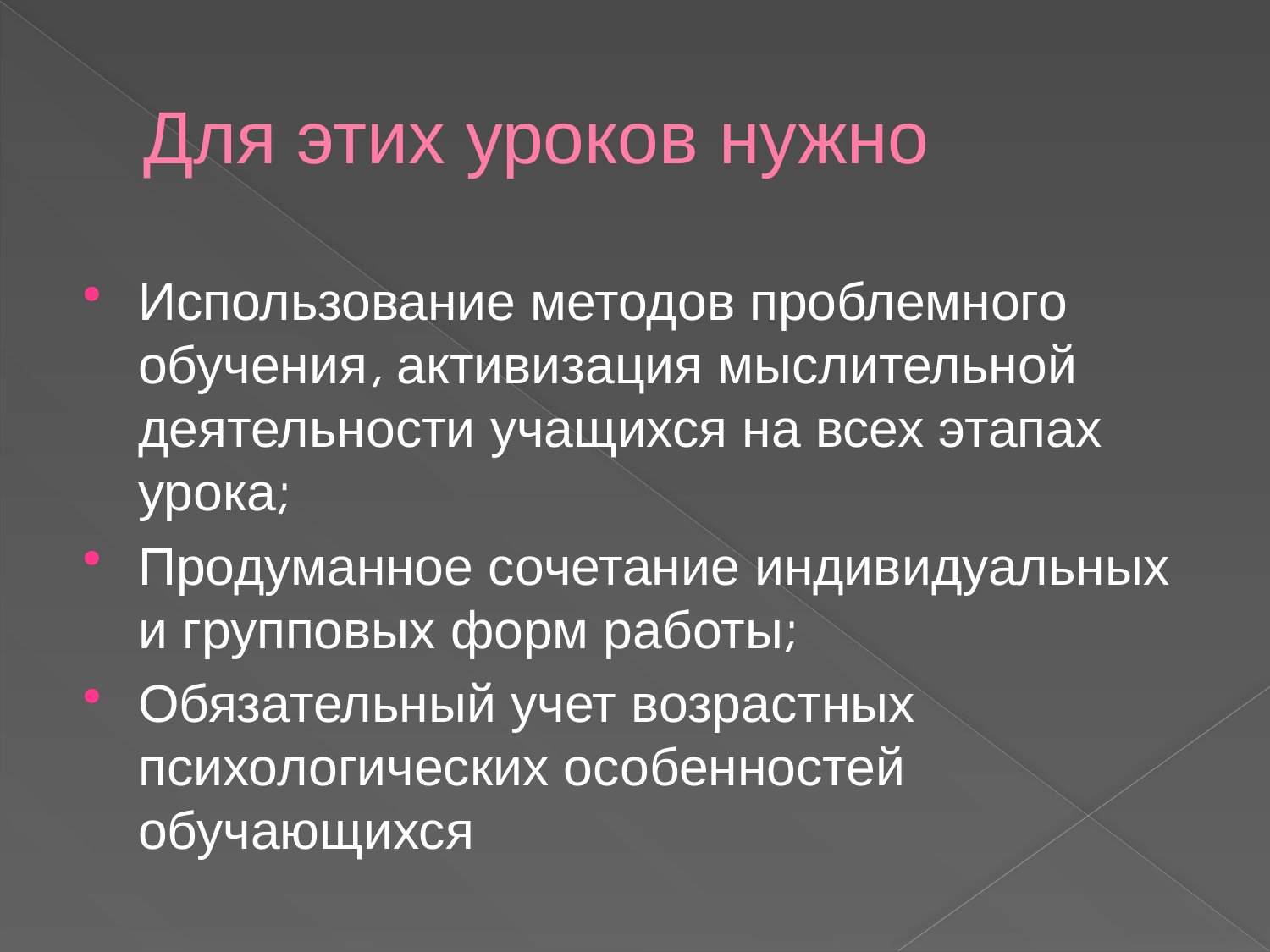

# Для этих уроков нужно
Использование методов проблемного обучения, активизация мыслительной деятельности учащихся на всех этапах урока;
Продуманное сочетание индивидуальных и групповых форм работы;
Обязательный учет возрастных психологических особенностей обучающихся